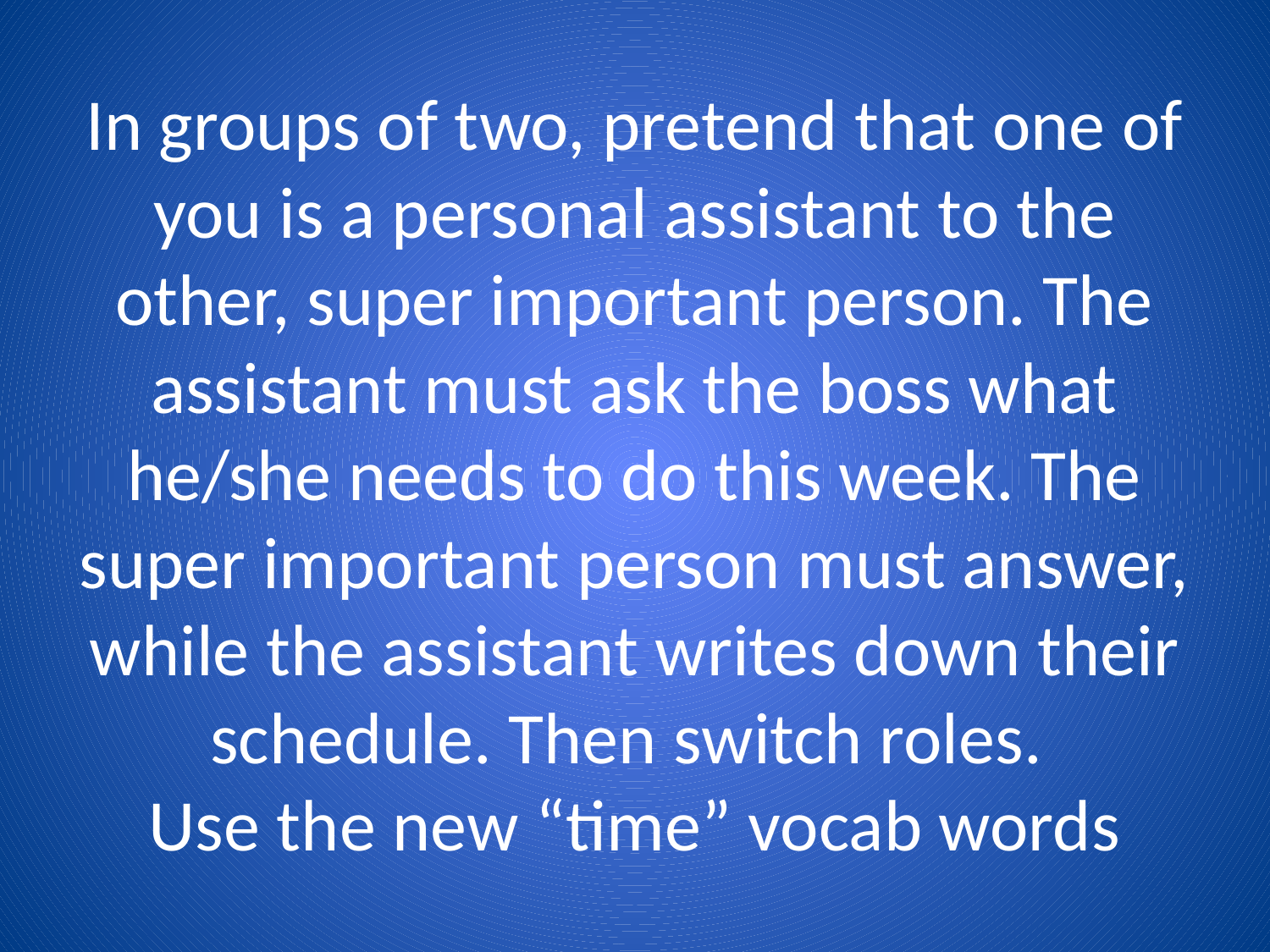

# In groups of two, pretend that one of you is a personal assistant to the other, super important person. The assistant must ask the boss what he/she needs to do this week. The super important person must answer, while the assistant writes down their schedule. Then switch roles. Use the new “time” vocab words